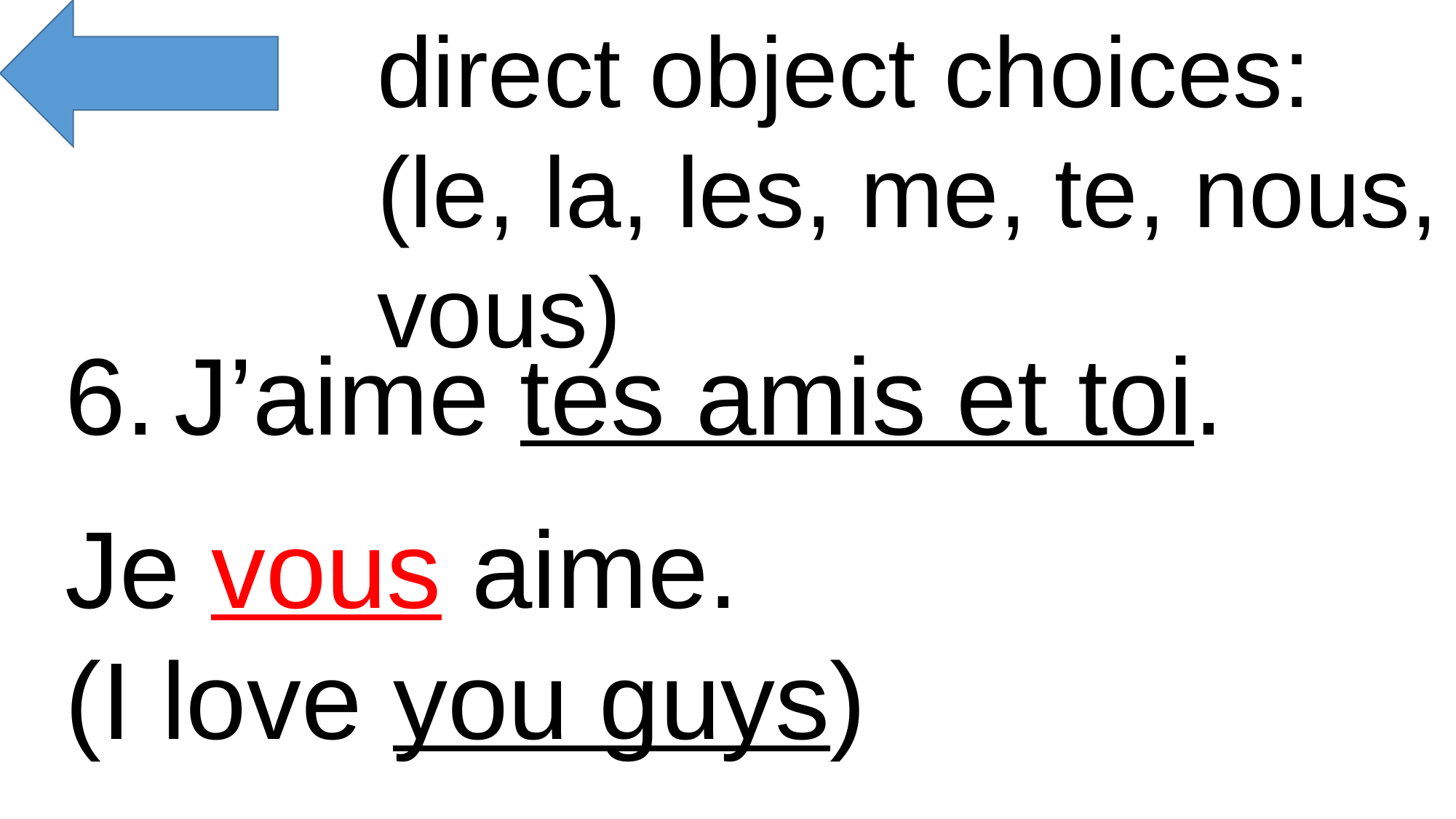

direct object choices:
(le, la, les, me, te, nous, vous)
6.	J’aime tes amis et toi.
Je vous aime.
(I love you guys)